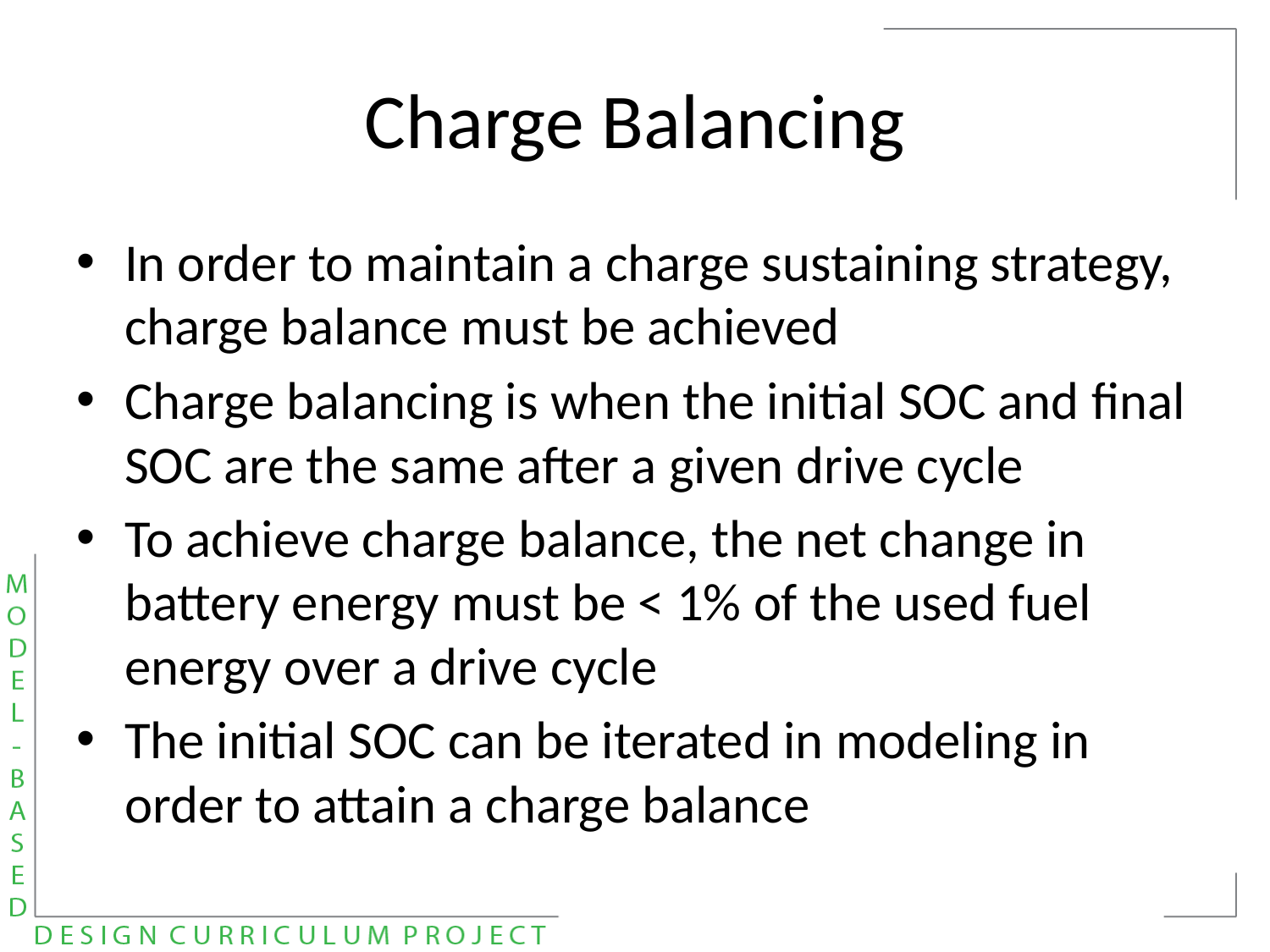

# Charge Balancing
In order to maintain a charge sustaining strategy, charge balance must be achieved
Charge balancing is when the initial SOC and final SOC are the same after a given drive cycle
To achieve charge balance, the net change in battery energy must be < 1% of the used fuel energy over a drive cycle
The initial SOC can be iterated in modeling in order to attain a charge balance